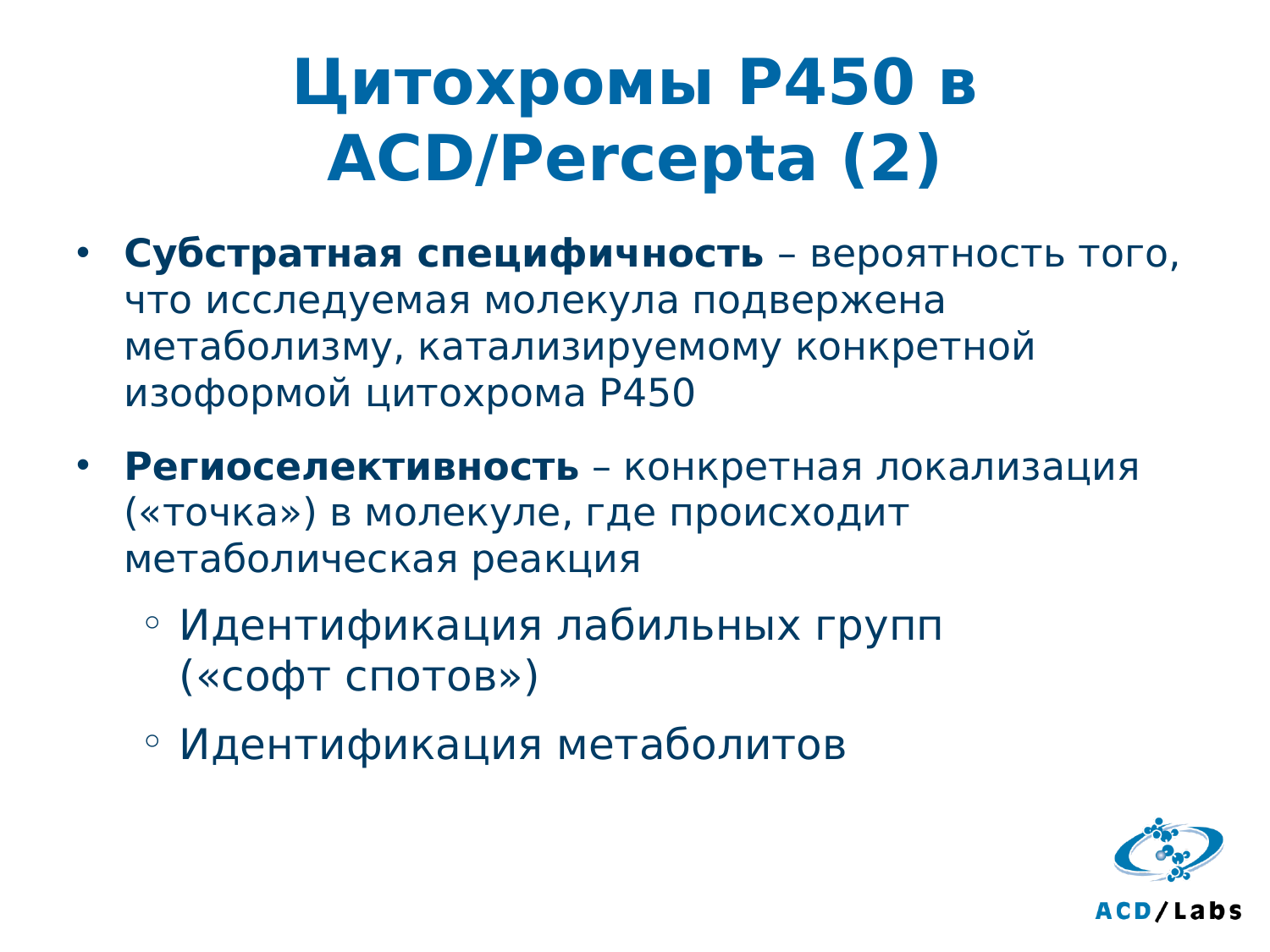

# Цитохромы P450 в ACD/Percepta (2)
Субстратная специфичность – вероятность того, что исследуемая молекула подвержена метаболизму, катализируемому конкретной изоформой цитохрома P450
Региоселективность – конкретная локализация («точка») в молекуле, где происходит метаболическая реакция
Идентификация лабильных групп
(«софт спотов»)
Идентификация метаболитов